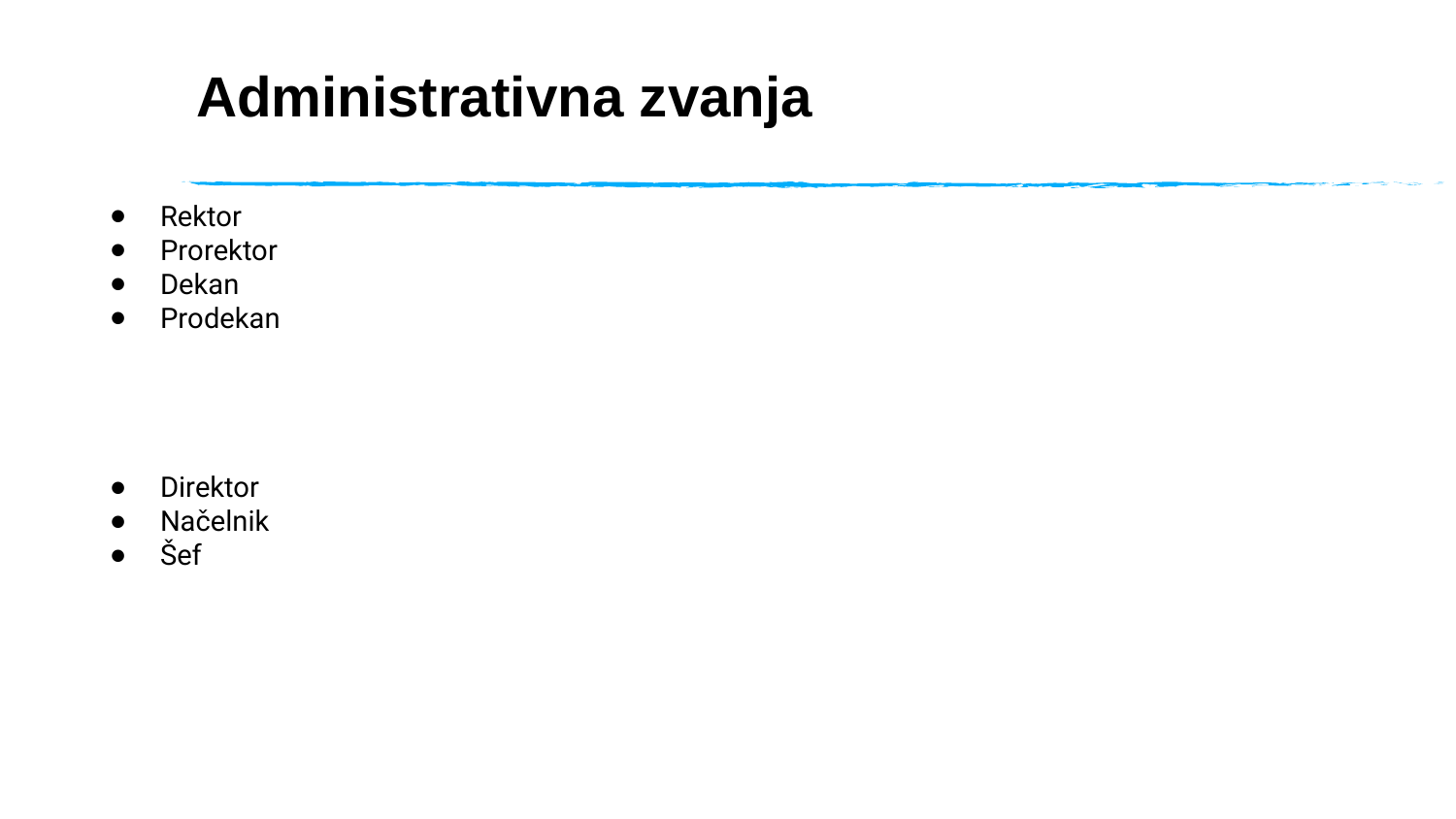

# Administrativna zvanja
Rektor
Prorektor
Dekan
Prodekan

Direktor
Načelnik
Šef